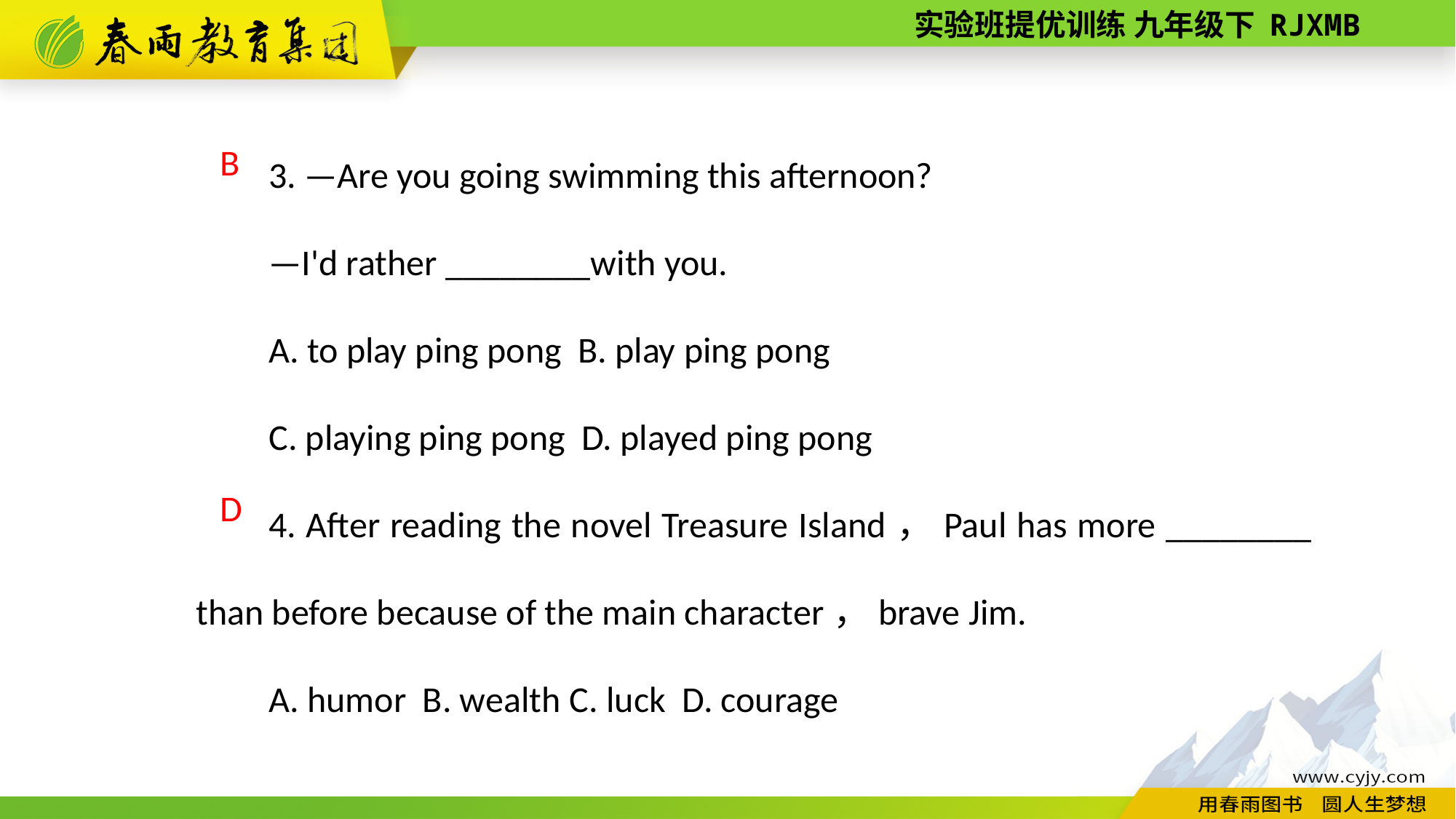

3. —Are you going swimming this afternoon?
—I'd rather ________with you.
A. to play ping pong  B. play ping pong
C. playing ping pong  D. played ping pong
4. After reading the novel Treasure Island，Paul has more ________ than before because of the main character，brave Jim.
A. humor  B. wealth  C. luck  D. courage
B
D